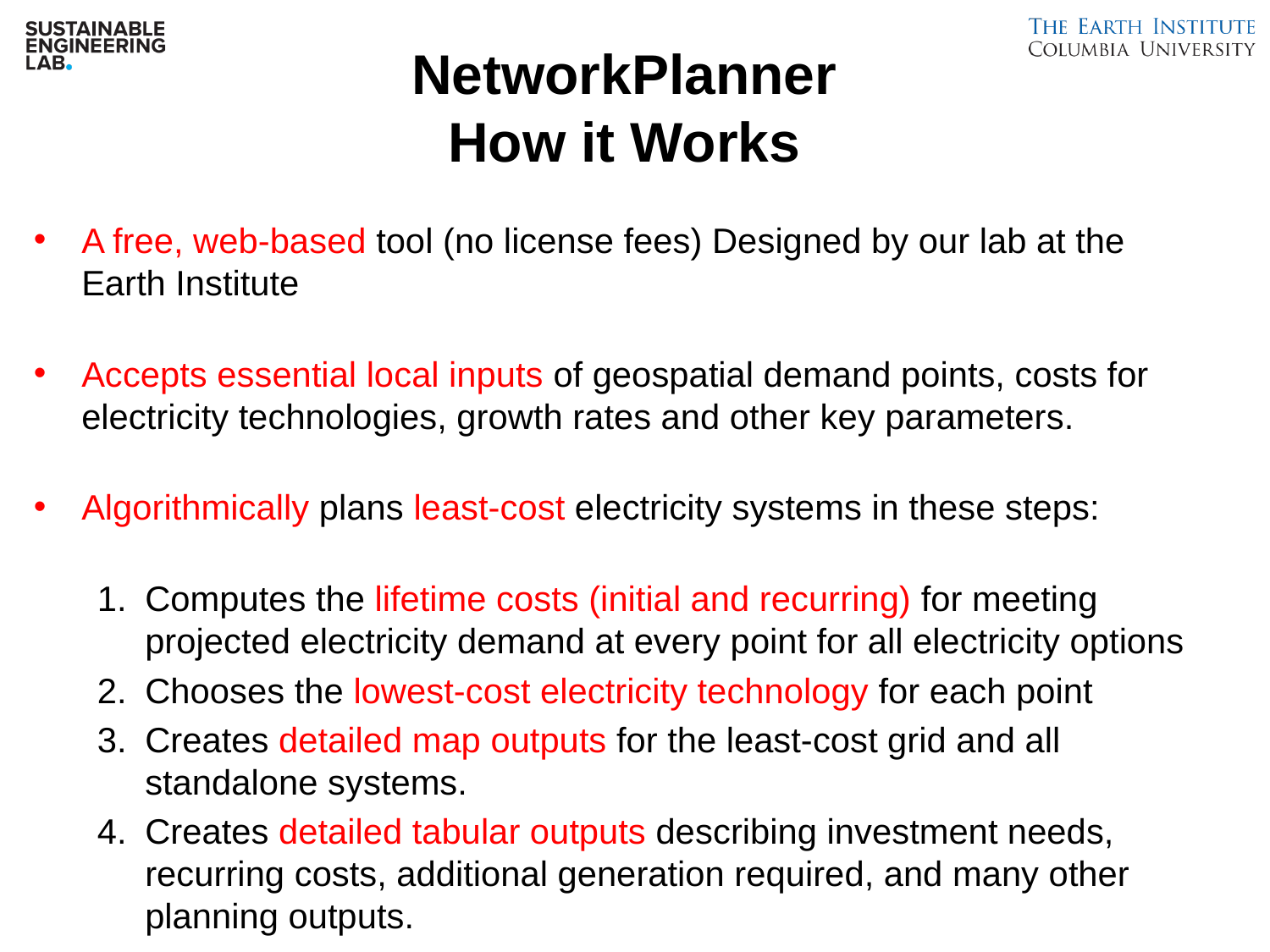

# NetworkPlanner How it Works
A free, web-based tool (no license fees) Designed by our lab at the Earth Institute

Accepts essential local inputs of geospatial demand points, costs for electricity technologies, growth rates and other key parameters.

Algorithmically plans least-cost electricity systems in these steps:

Computes the lifetime costs (initial and recurring) for meeting projected electricity demand at every point for all electricity options
Chooses the lowest-cost electricity technology for each point
Creates detailed map outputs for the least-cost grid and all standalone systems.
Creates detailed tabular outputs describing investment needs, recurring costs, additional generation required, and many other planning outputs.